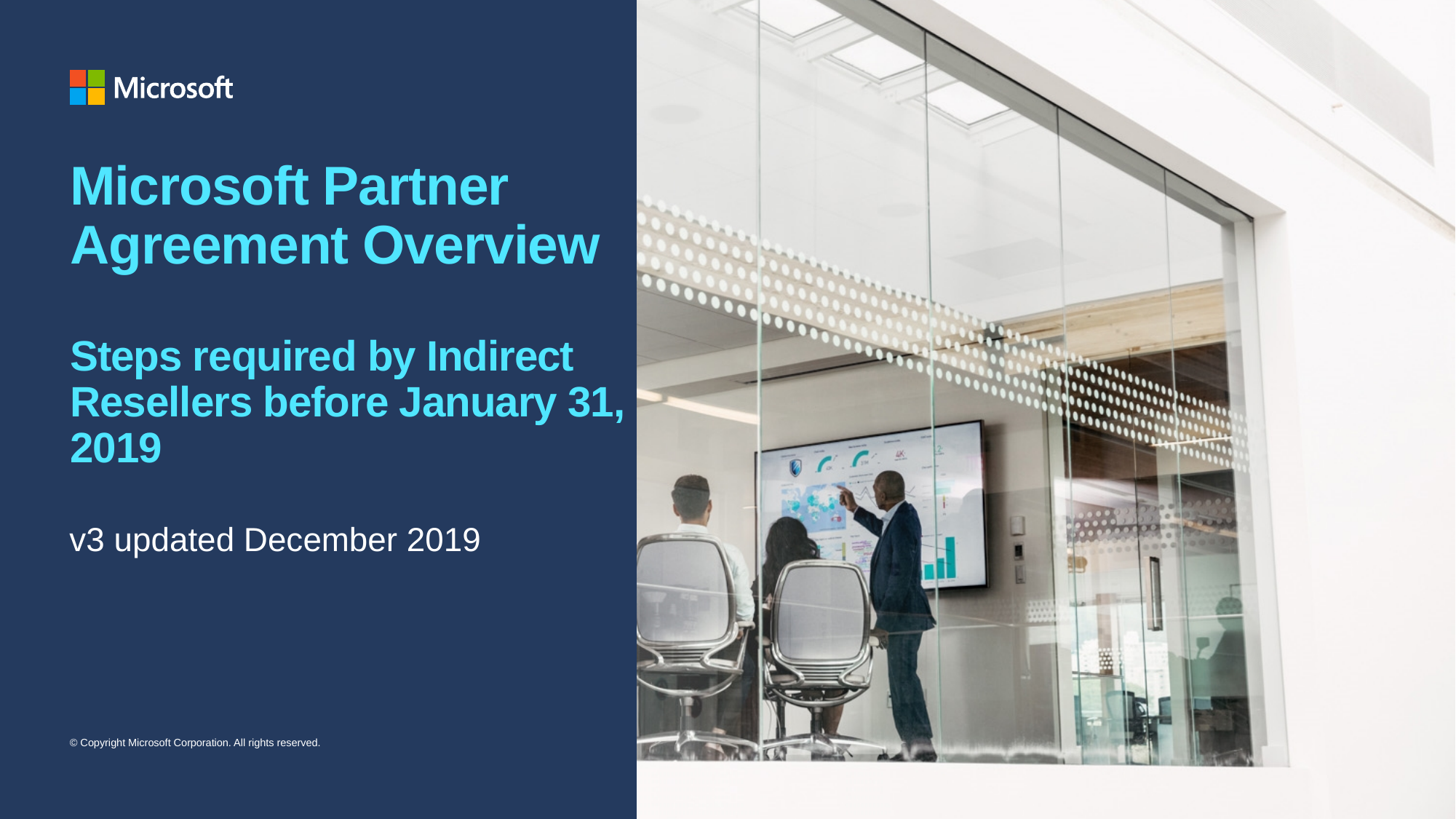

# Microsoft Partner Agreement Overview Steps required by Indirect Resellers before January 31, 2019
v3 updated December 2019
© Copyright Microsoft Corporation. All rights reserved.